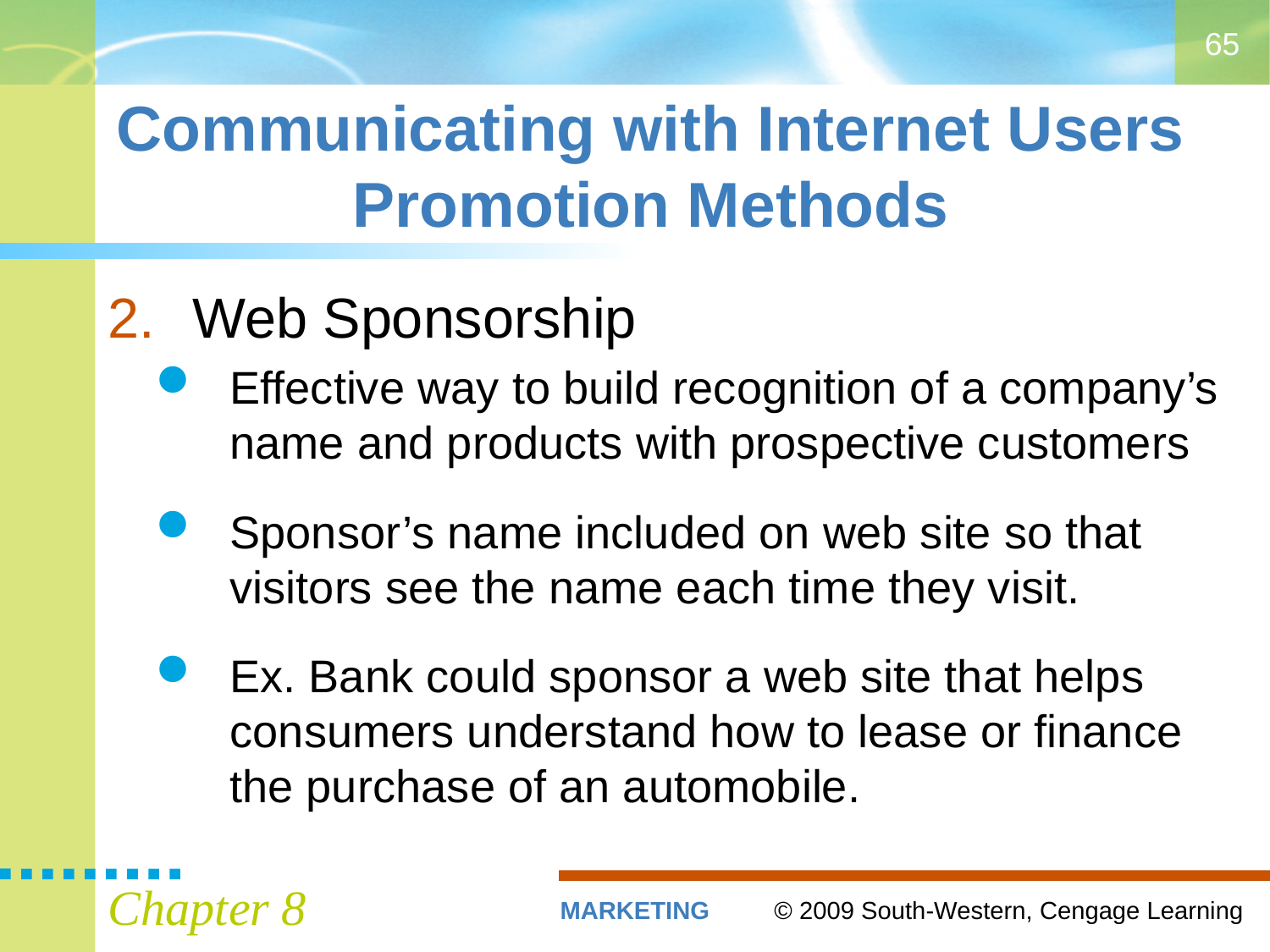

65
# Communicating with Internet Users Promotion Methods
Web Sponsorship
Effective way to build recognition of a company’s name and products with prospective customers
Sponsor’s name included on web site so that visitors see the name each time they visit.
Ex. Bank could sponsor a web site that helps consumers understand how to lease or finance the purchase of an automobile.
Chapter 8